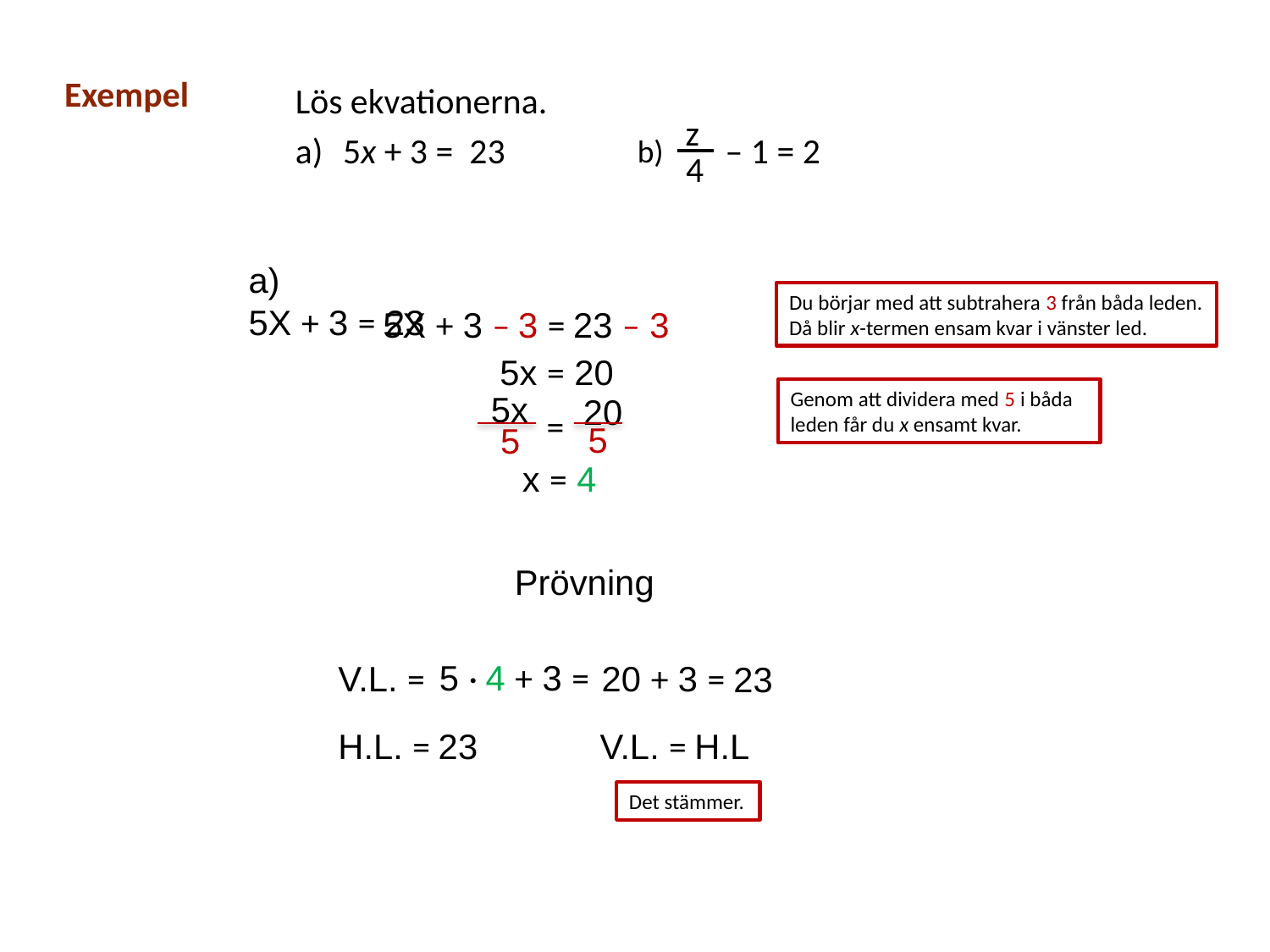

Exempel
Lös ekvationerna.
z
4
– 1 = 2
b)
5x + 3 =  23
a)			5X + 3 = 23
Du börjar med att subtrahera 3 från båda leden. Då blir x-termen ensam kvar i vänster led.
5X + 3 – 3 = 23 – 3
5x = 20
Genom att dividera med 5 i båda leden får du x ensamt kvar.
5x
 5
=
20
 5
x = 4
Prövning
5 · 4 + 3 =
 20 + 3 =
V.L. =
23
V.L. = H.L
H.L. = 23
Det stämmer.